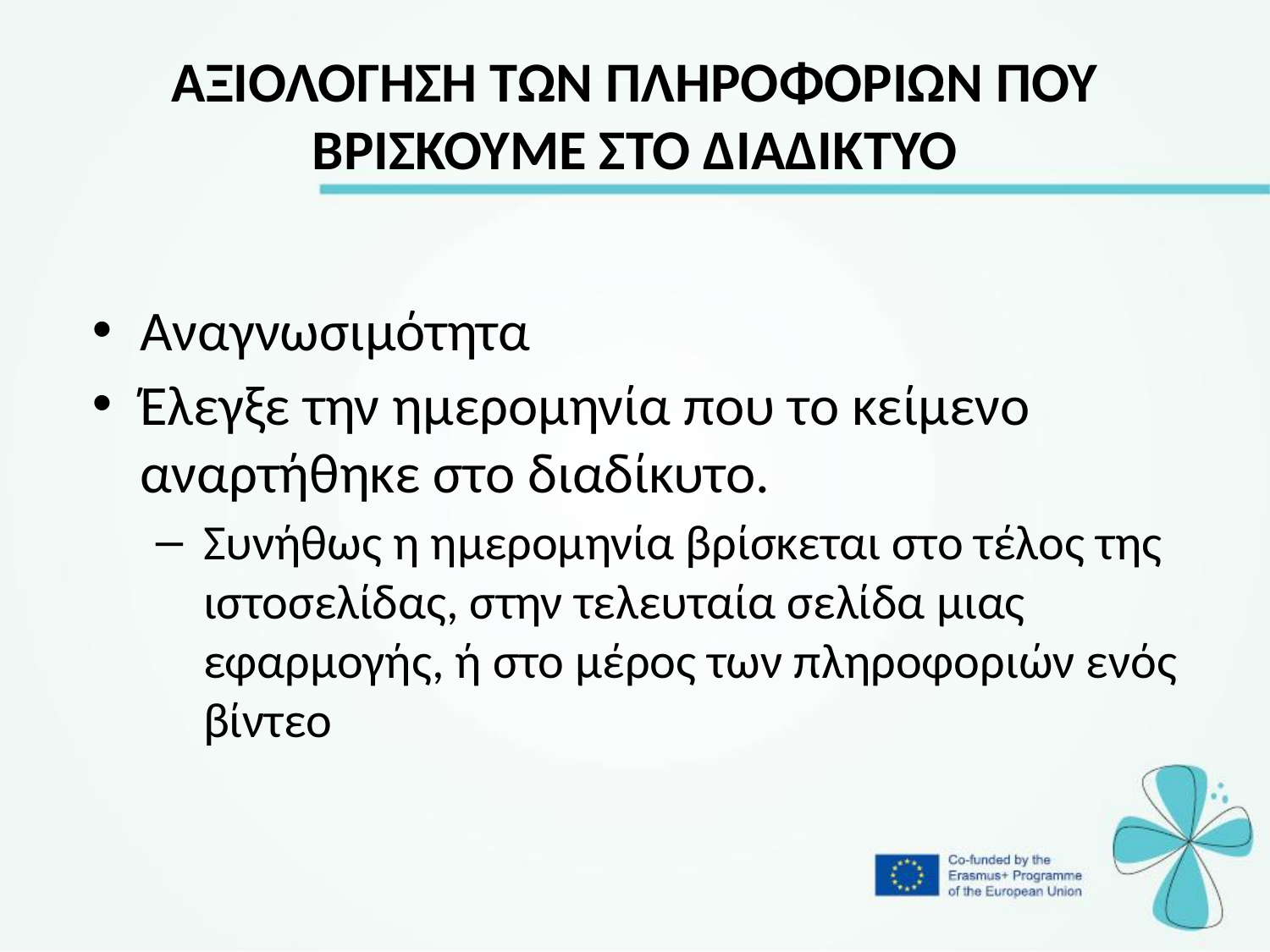

# ΑΞΙΟΛΟΓΗΣΗ ΤΩΝ ΠΛΗΡΟΦΟΡΙΩΝ ΠΟΥ ΒΡΙΣΚΟΥΜΕ ΣΤΟ ΔΙΑΔΙΚΤΥΟ
Αναγνωσιμότητα
Έλεγξε την ημερομηνία που το κείμενο αναρτήθηκε στο διαδίκυτο.
Συνήθως η ημερομηνία βρίσκεται στο τέλος της ιστοσελίδας, στην τελευταία σελίδα μιας εφαρμογής, ή στο μέρος των πληροφοριών ενός βίντεο